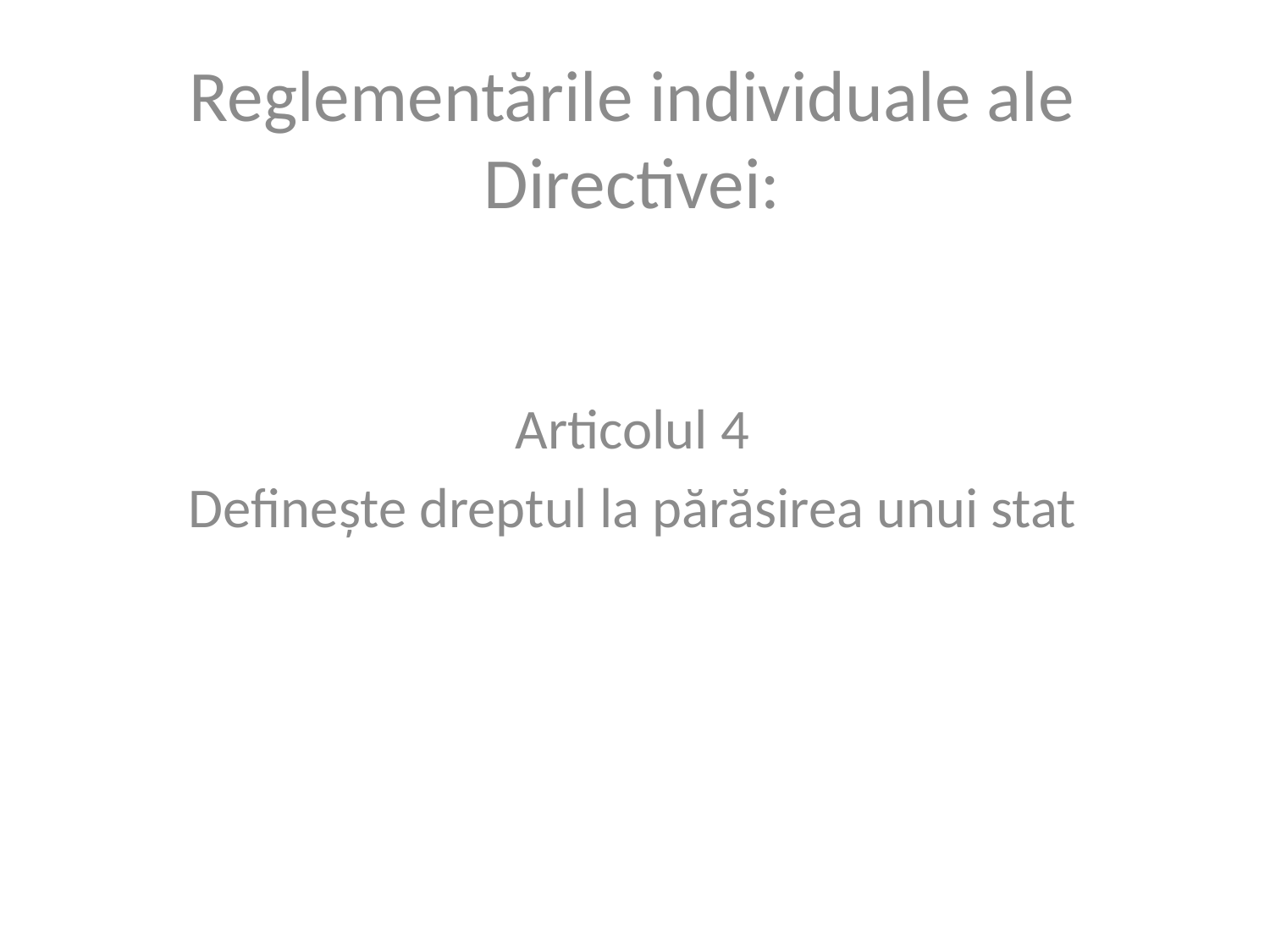

Reglementările individuale ale Directivei:

Articolul 4
Definește dreptul la părăsirea unui stat